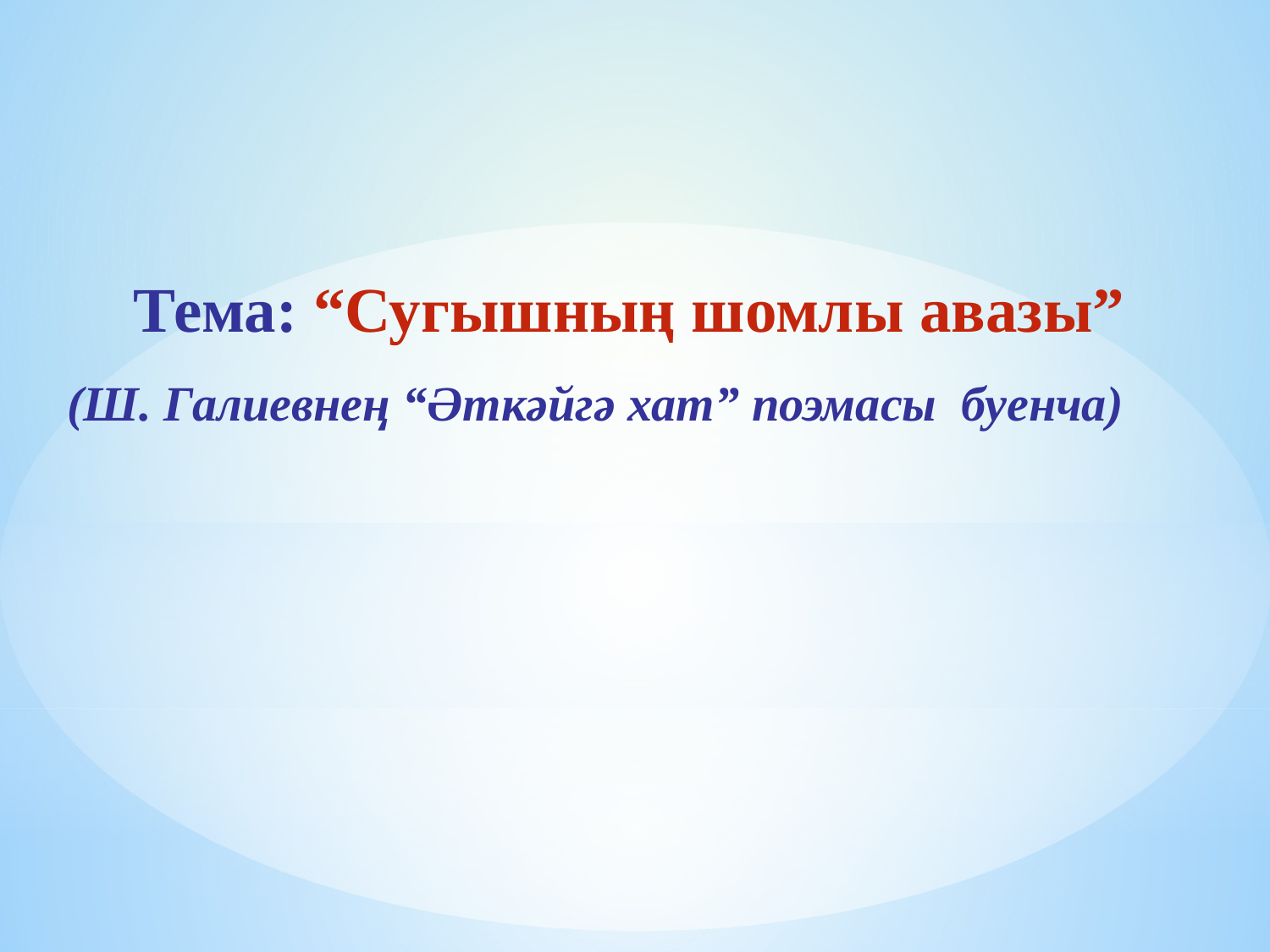

Тема: “Сугышның шомлы авазы”
(Ш. Галиевнең “Әткәйгә хат” поэмасы  буенча)